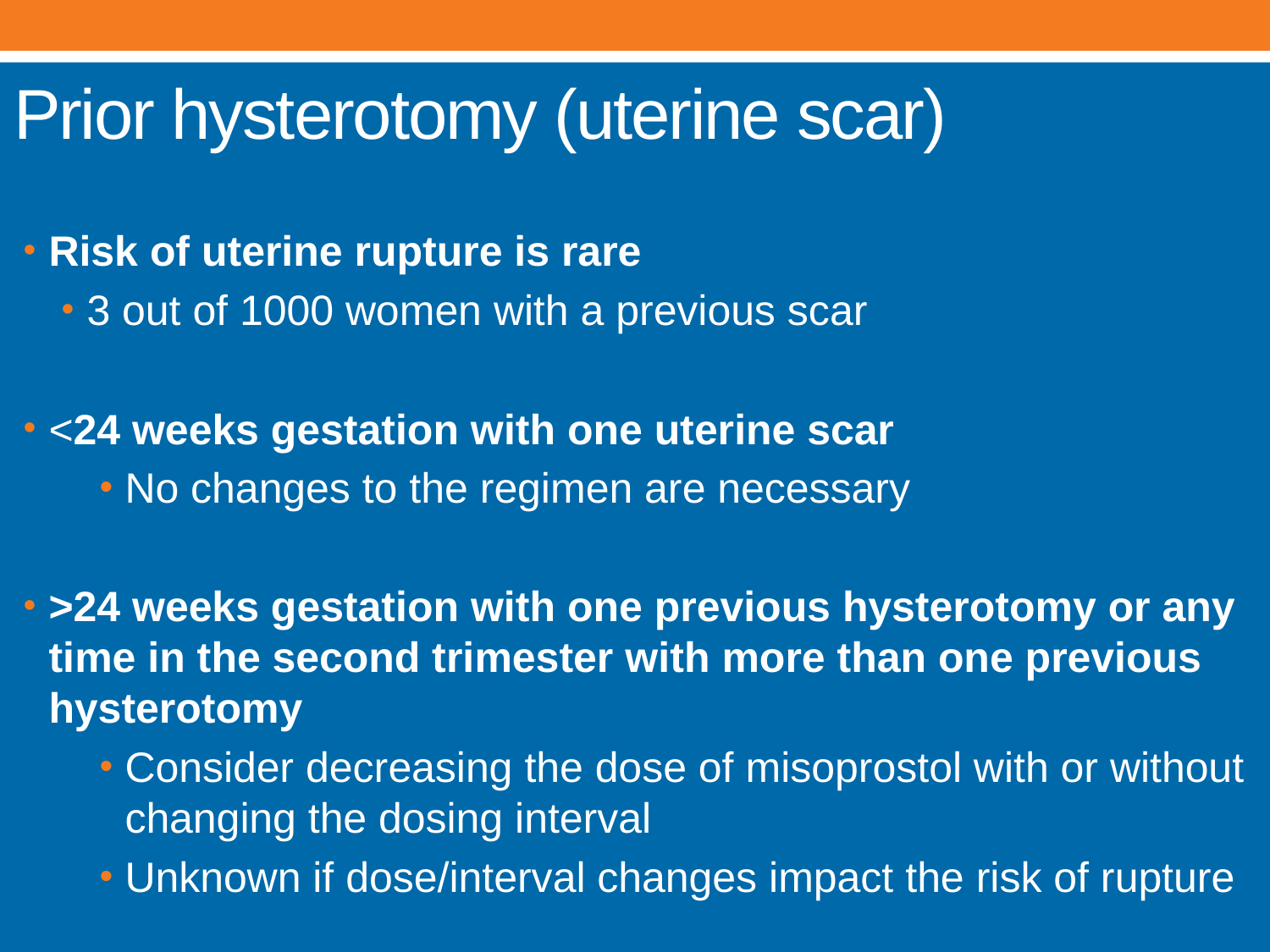

# Prior hysterotomy (uterine scar)

Risk of uterine rupture is rare
3 out of 1000 women with a previous scar

<24 weeks gestation with one uterine scar
No changes to the regimen are necessary

>24 weeks gestation with one previous hysterotomy or any time in the second trimester with more than one previous hysterotomy
Consider decreasing the dose of misoprostol with or without changing the dosing interval
Unknown if dose/interval changes impact the risk of rupture